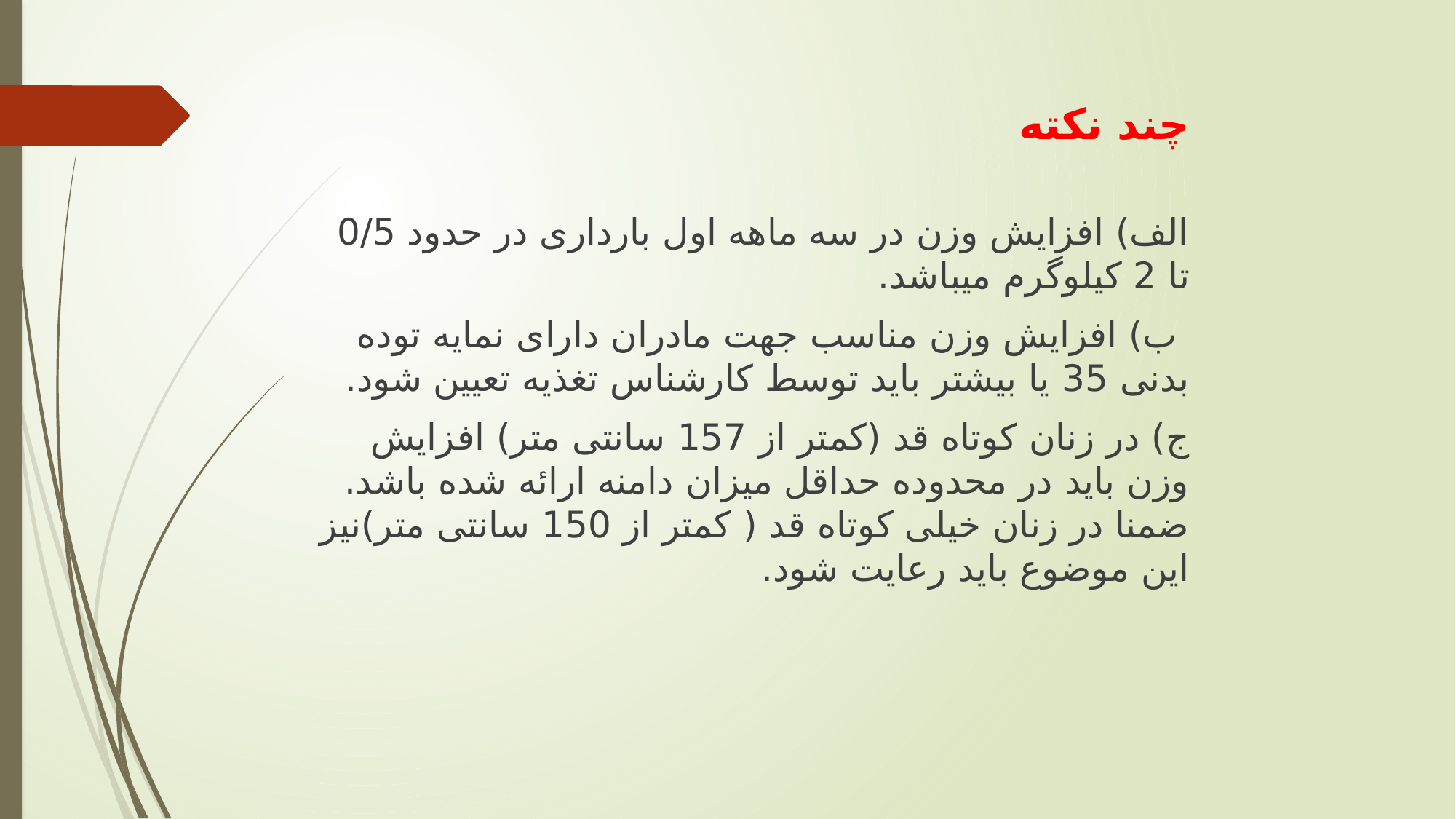

# چند نکته
الف) افزایش وزن در سه ماهه اول بارداری در حدود 0/5 تا 2 کیلوگرم میباشد.
 ب) افزایش وزن مناسب جهت مادران دارای نمایه توده بدنی 35 یا بیشتر باید توسط کارشناس تغذیه تعیین شود.
ج) در زنان کوتاه قد (کمتر از 157 سانتی متر) افزایش وزن باید در محدوده حداقل میزان دامنه ارائه شده باشد. ضمنا در زنان خیلی کوتاه قد ( کمتر از 150 سانتی متر)نیز این موضوع باید رعایت شود.